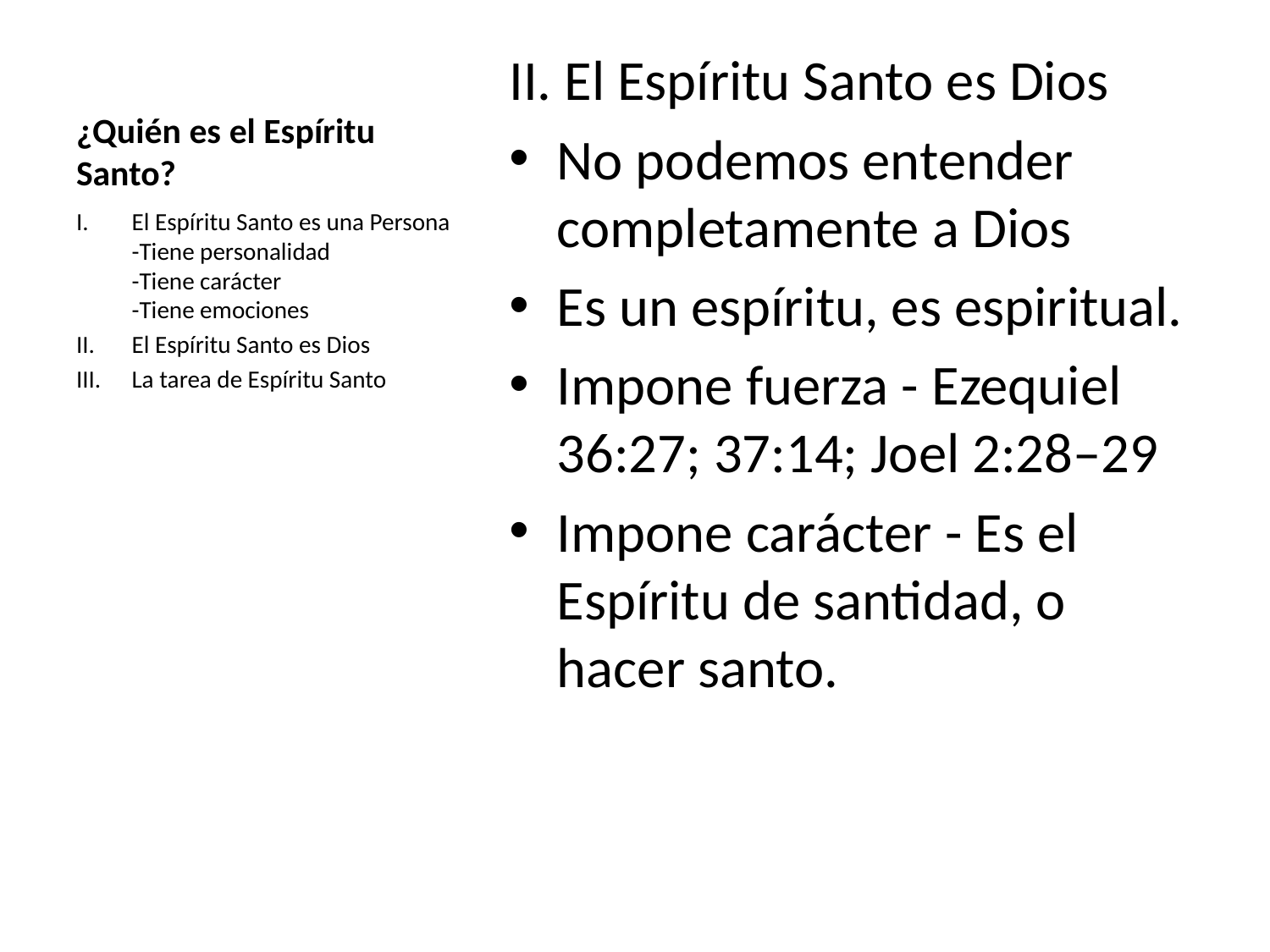

# ¿Quién es el Espíritu Santo?
II. El Espíritu Santo es Dios
No podemos entender completamente a Dios
Es un espíritu, es espiritual.
Impone fuerza - Ezequiel 36:27; 37:14; Joel 2:28–29
Impone carácter - Es el Espíritu de santidad, o hacer santo.
El Espíritu Santo es una Persona
-Tiene personalidad
-Tiene carácter
-Tiene emociones
El Espíritu Santo es Dios
La tarea de Espíritu Santo